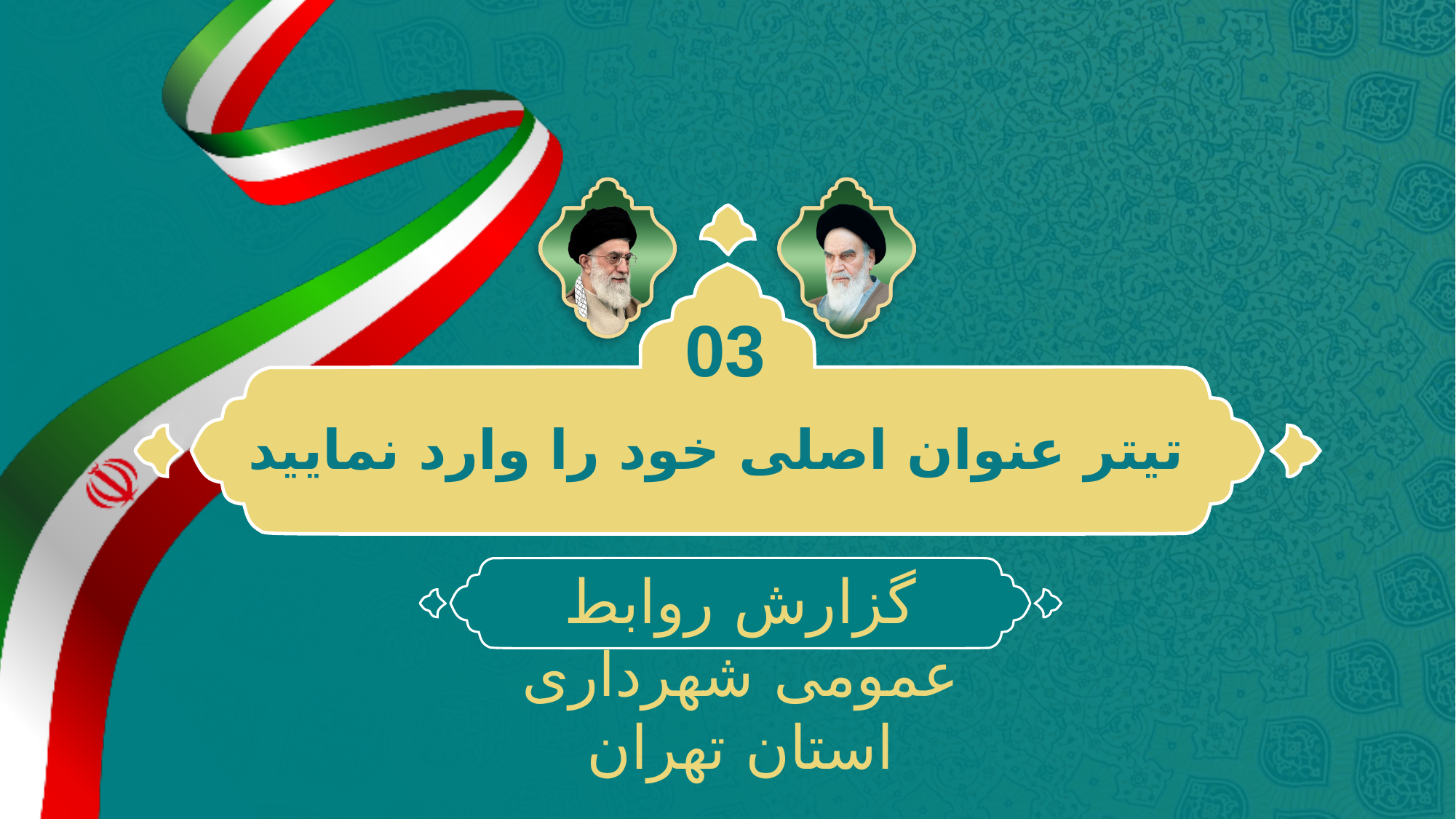

03
تیتر عنوان اصلی خود را وارد نمایید
گزارش روابط عمومی شهرداری استان تهران